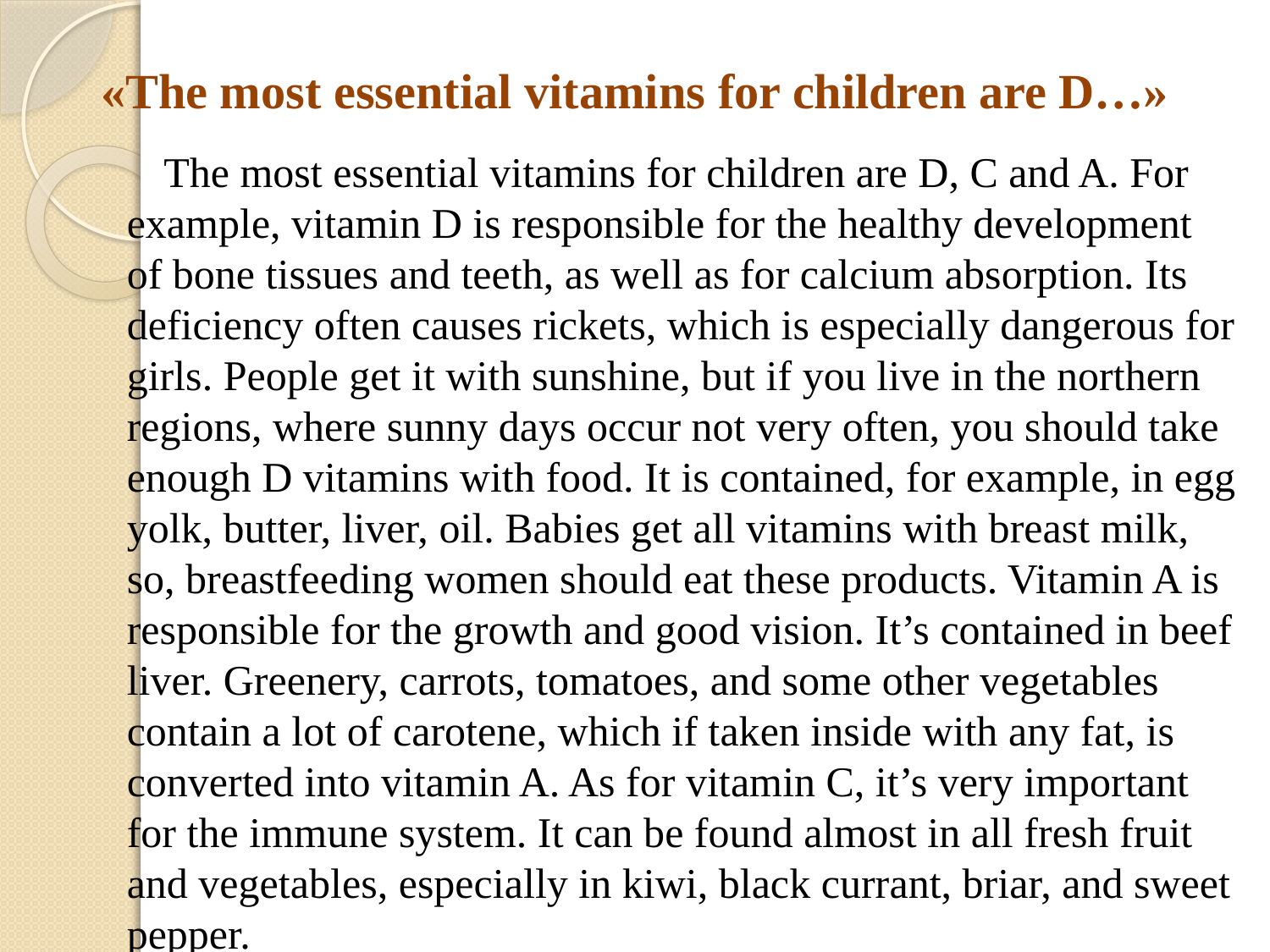

# «The most essential vitamins for children are D…»
      The most essential vitamins for children are D, C and A. For example, vitamin D is responsible for the healthy development of bone tissues and teeth, as well as for calcium absorption. Its deficiency often causes rickets, which is especially dangerous for girls. People get it with sunshine, but if you live in the northern regions, where sunny days occur not very often, you should take enough D vitamins with food. It is contained, for example, in egg yolk, butter, liver, oil. Babies get all vitamins with breast milk, so, breastfeeding women should eat these products. Vitamin A is responsible for the growth and good vision. It’s contained in beef liver. Greenery, carrots, tomatoes, and some other vegetables contain a lot of carotene, which if taken inside with any fat, is converted into vitamin A. As for vitamin C, it’s very important for the immune system. It can be found almost in all fresh fruit and vegetables, especially in kiwi, black currant, briar, and sweet pepper.